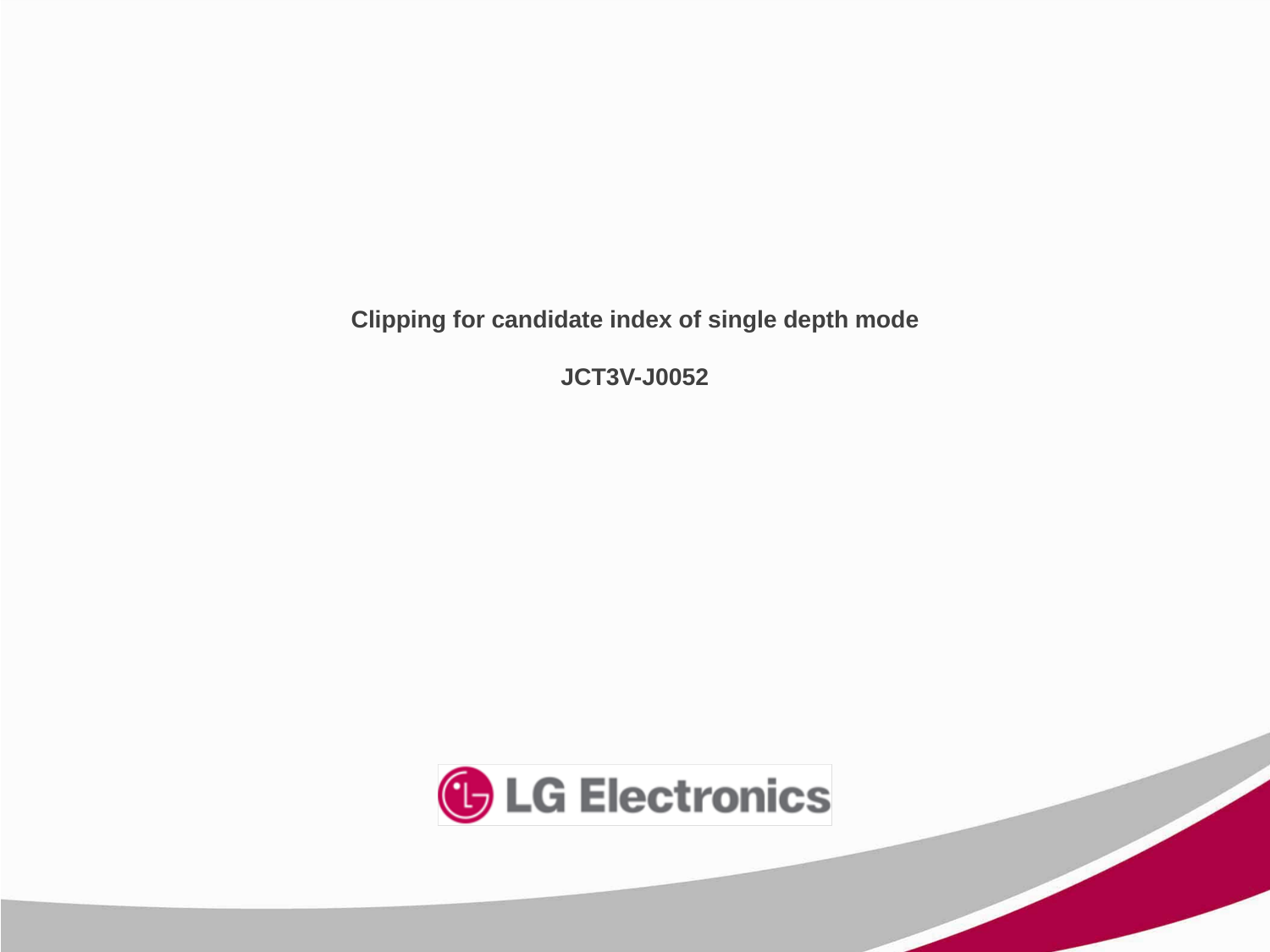

# Clipping for candidate index of single depth mode JCT3V-J0052